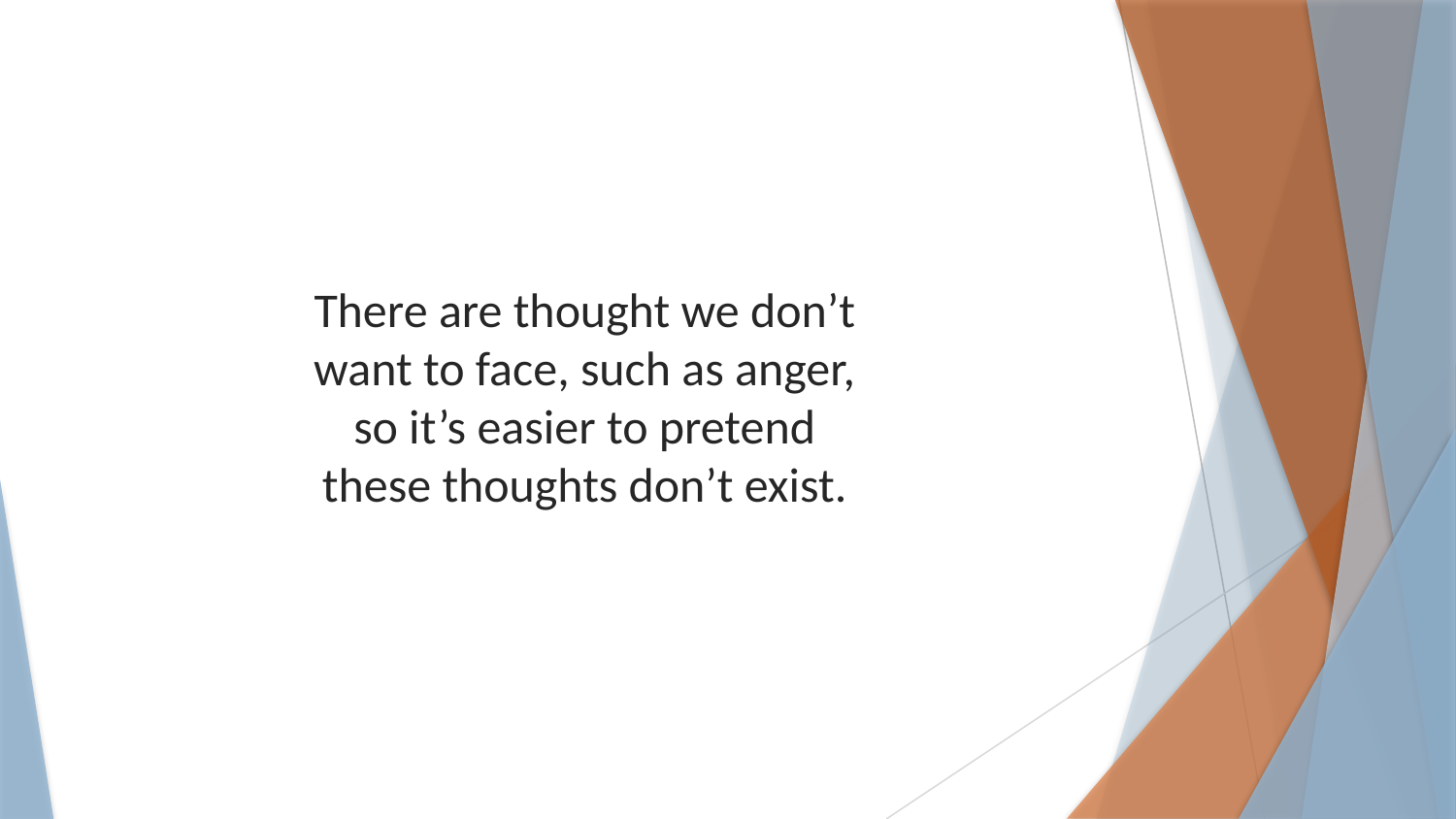

There are thought we don’t want to face, such as anger, so it’s easier to pretend these thoughts don’t exist.